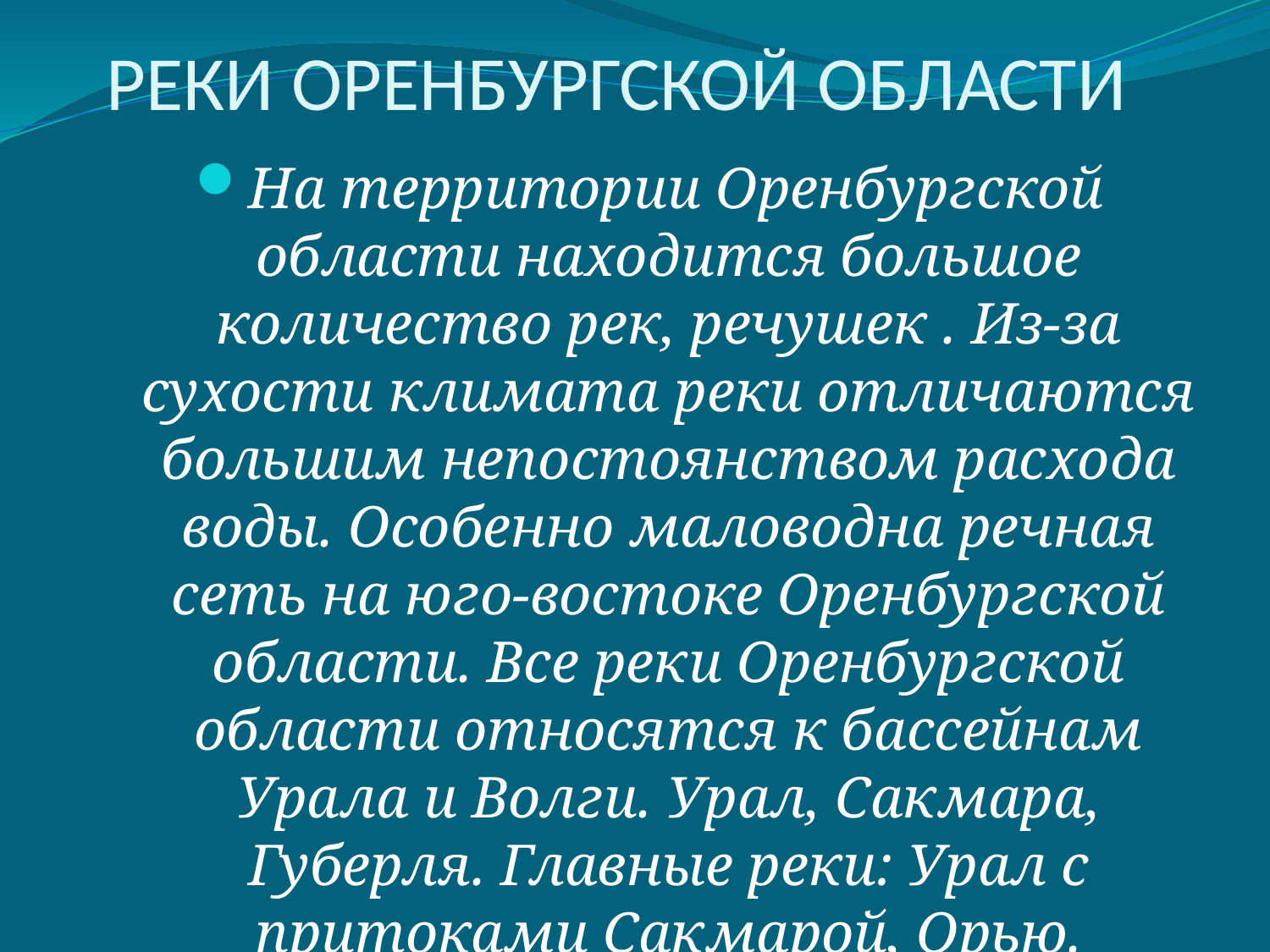

# РЕКИ ОРЕНБУРГСКОЙ ОБЛАСТИ
На территории Оренбургской области находится большое количество рек, речушек . Из-за сухости климата реки отличаются большим непостоянством расхода воды. Особенно маловодна речная сеть на юго-востоке Оренбургской области. Все реки Оренбургской области относятся к бассейнам Урала и Волги. Урал, Сакмара, Губерля. Главные реки: Урал с притоками Сакмарой, Орью.